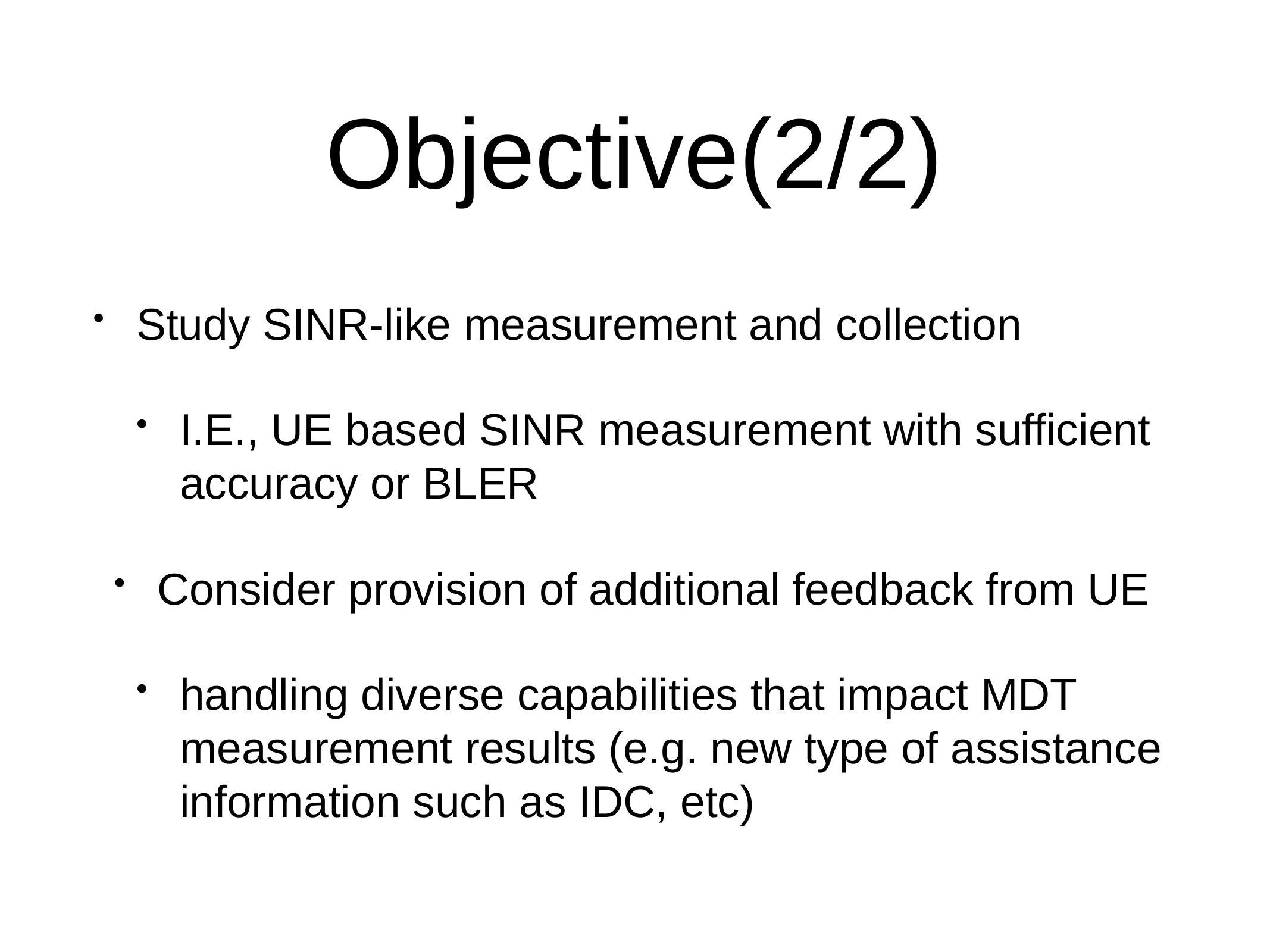

# Objective(2/2)
Study SINR-like measurement and collection
I.E., UE based SINR measurement with sufficient accuracy or BLER
Consider provision of additional feedback from UE
handling diverse capabilities that impact MDT measurement results (e.g. new type of assistance information such as IDC, etc)